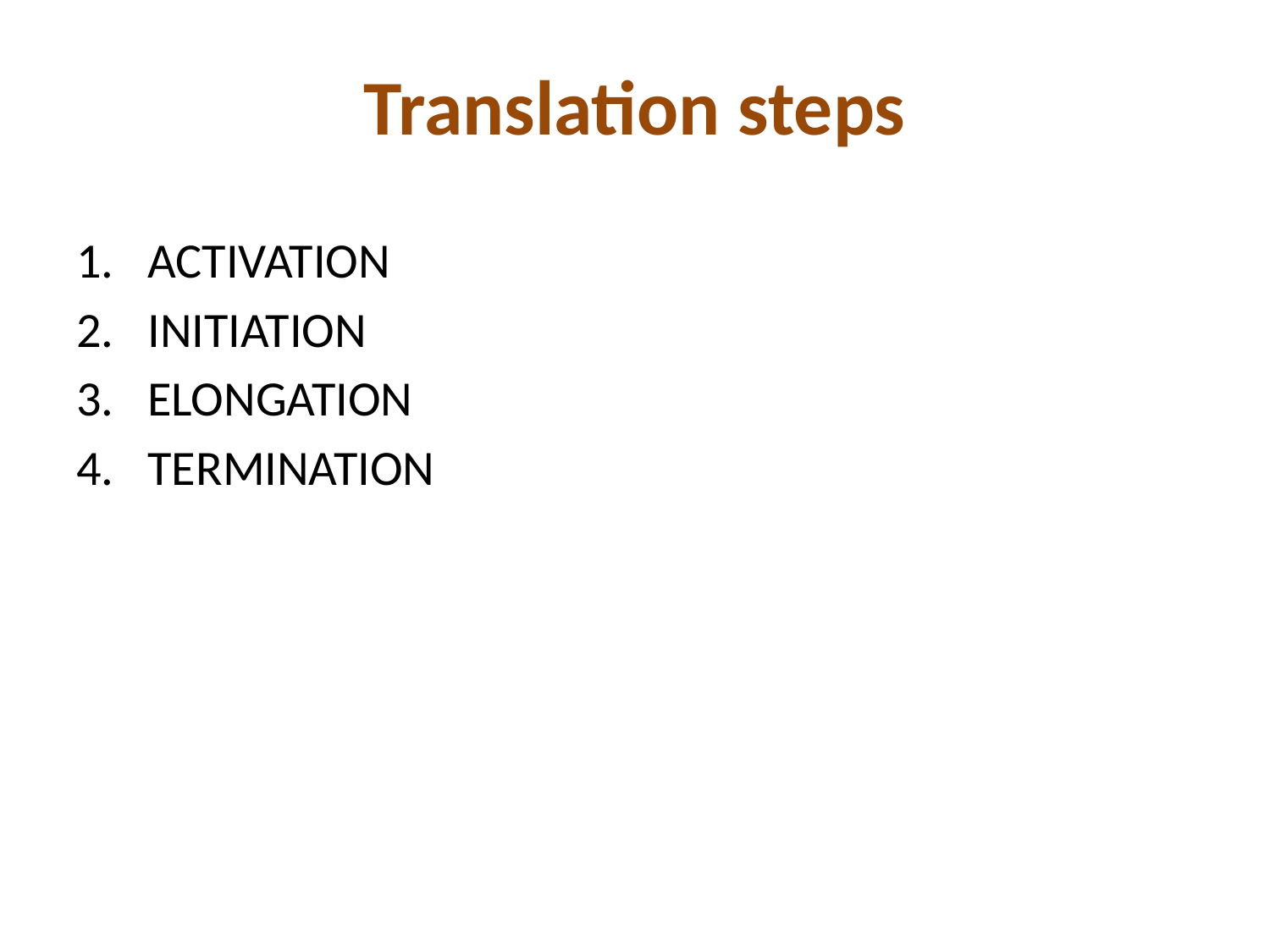

# Translation steps
ACTIVATION
INITIATION
ELONGATION
TERMINATION